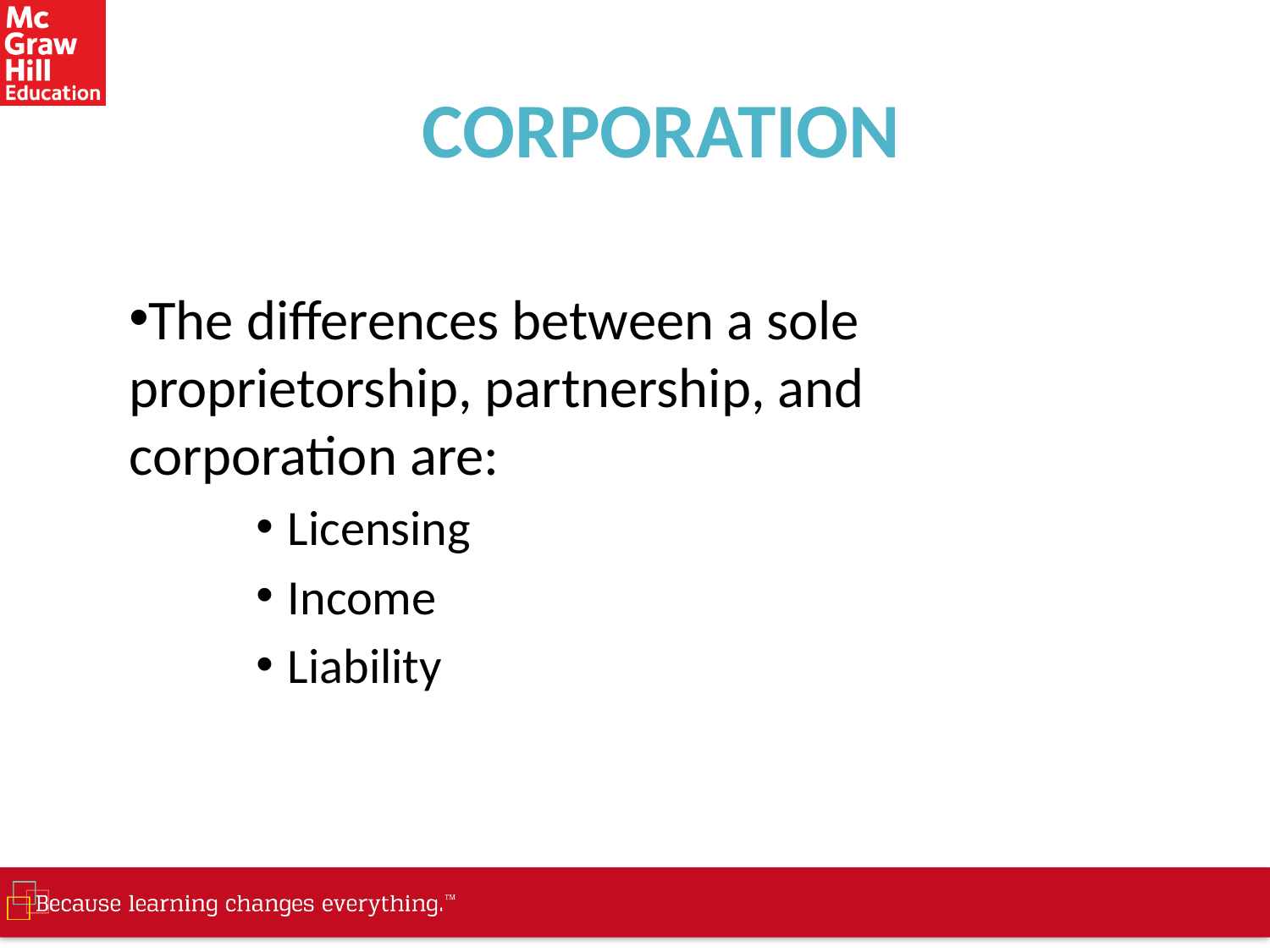

# CORPORATION
The differences between a sole proprietorship, partnership, and corporation are:
Licensing
Income
Liability